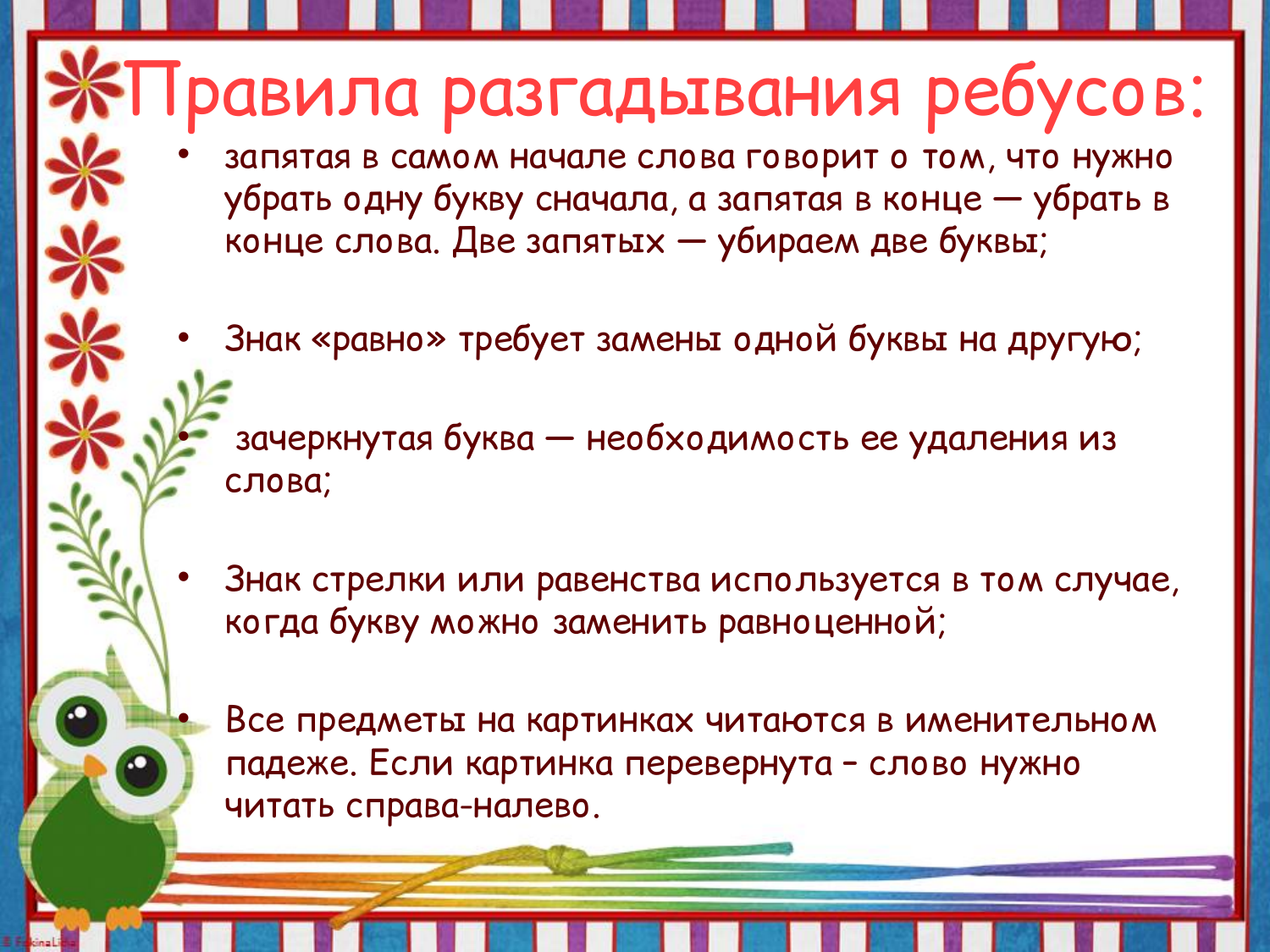

# Правила разгадывания ребусов:
запятая в самом начале слова говорит о том, что нужно убрать одну букву сначала, а запятая в конце — убрать в конце слова. Две запятых — убираем две буквы;

Знак «равно» требует замены одной буквы на другую;

 зачеркнутая буква — необходимость ее удаления из слова;

Знак стрелки или равенства используется в том случае, когда букву можно заменить равноценной;

Все предметы на картинках читаются в именительном падеже. Если картинка перевернута – слово нужно читать справа-налево.